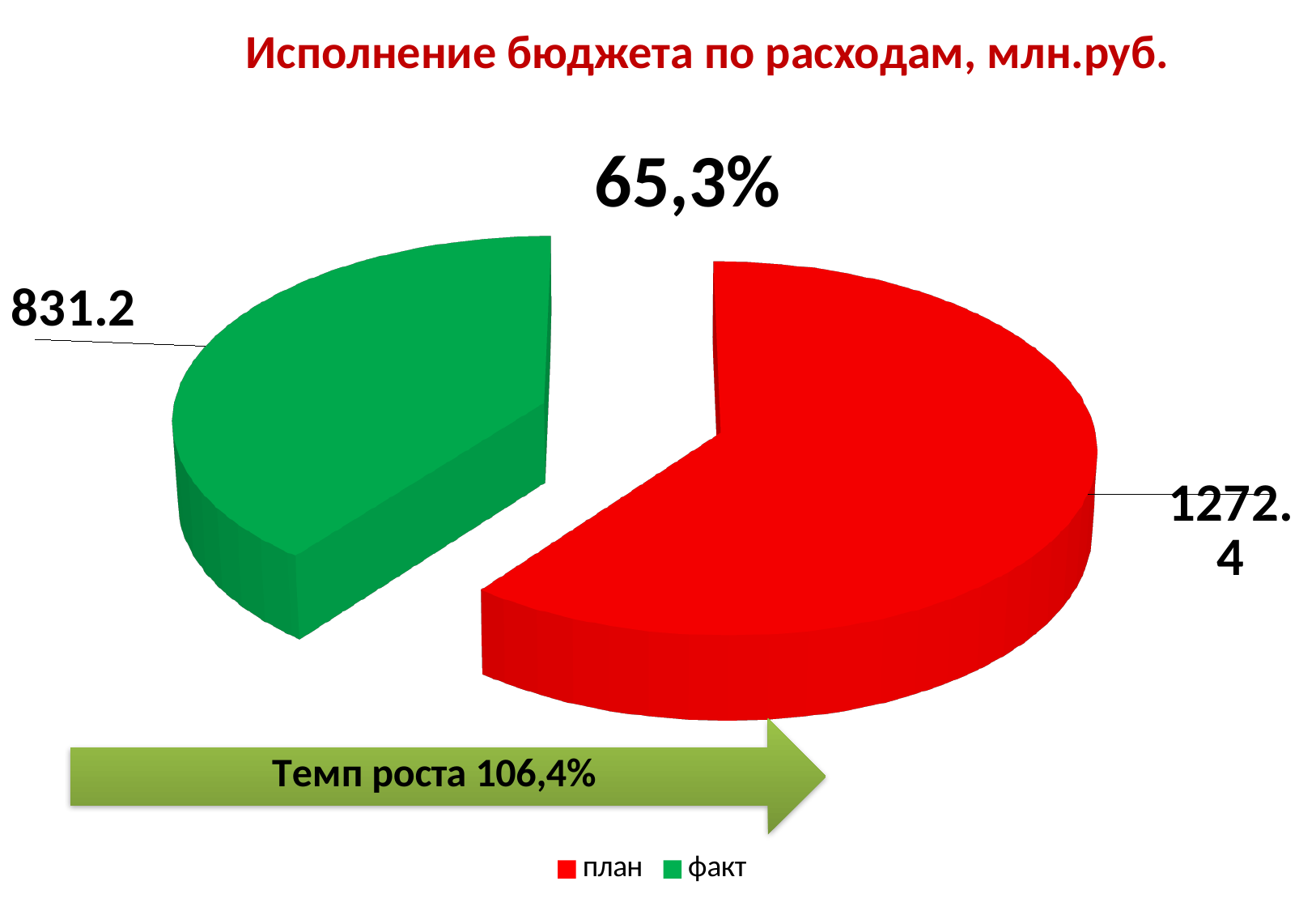

Исполнение бюджета по расходам, млн.руб.

[unsupported chart]

65,3%